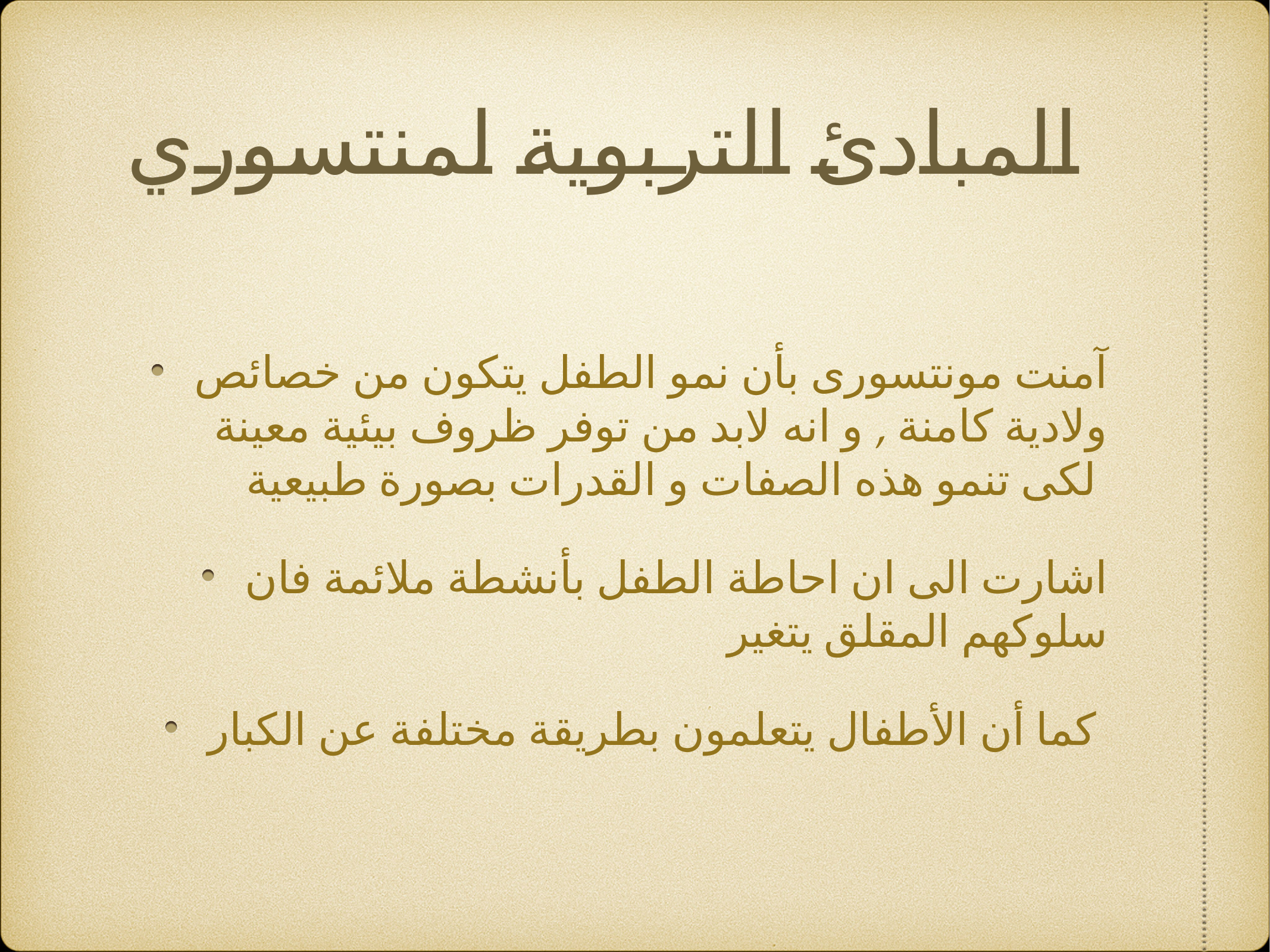

# المبادئ التربوية لمنتسوري
آمنت مونتسورى بأن نمو الطفل يتكون من خصائص ولادية كامنة , و انه لابد من توفر ظروف بيئية معينة لكى تنمو هذه الصفات و القدرات بصورة طبيعية
اشارت الى ان احاطة الطفل بأنشطة ملائمة فان سلوكهم المقلق يتغير
كما أن الأطفال يتعلمون بطريقة مختلفة عن الكبار